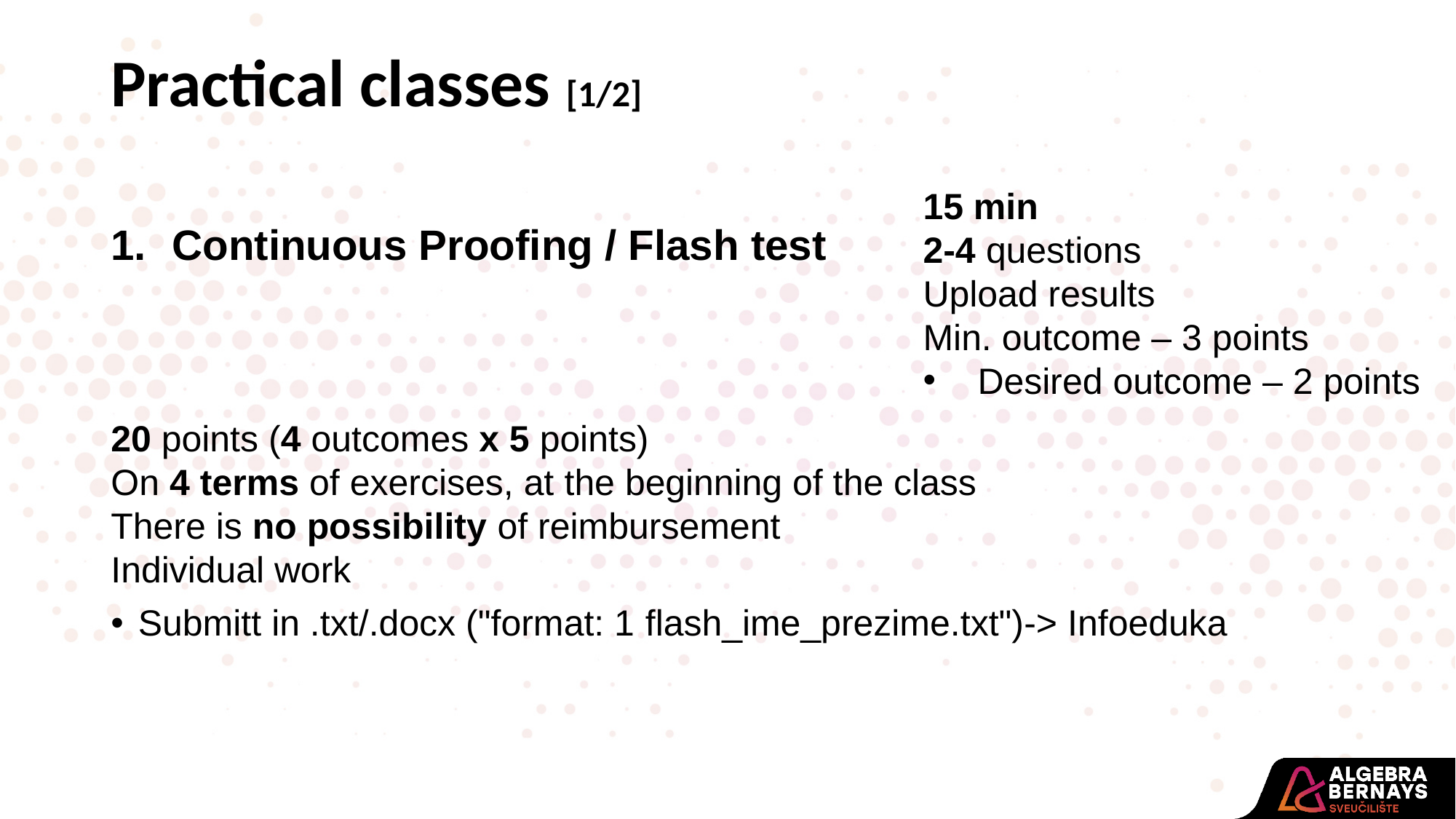

Practical classes [1/2]
15 min
2-4 questions
Upload results
Min. outcome – 3 points
Desired outcome – 2 points
Continuous Proofing / Flash test
20 points (4 outcomes x 5 points)
On 4 terms of exercises, at the beginning of the class
There is no possibility of reimbursement
Individual work
Submitt in .txt/.docx ("format: 1 flash_ime_prezime.txt")-> Infoeduka